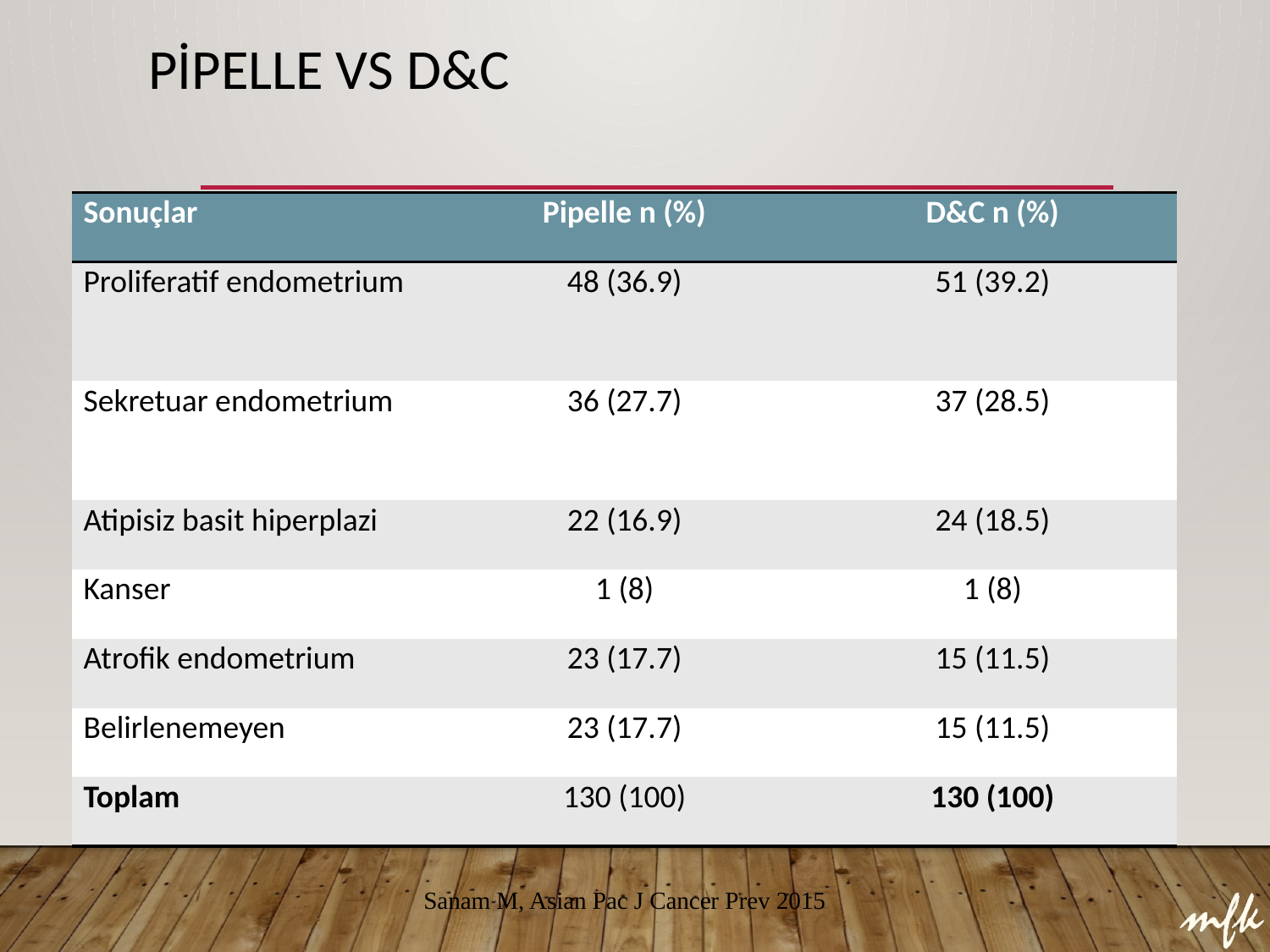

# Pipelle vs D&C
| Sonuçlar | Pipelle n (%) | D&C n (%) |
| --- | --- | --- |
| Proliferatif endometrium | 48 (36.9) | 51 (39.2) |
| Sekretuar endometrium | 36 (27.7) | 37 (28.5) |
| Atipisiz basit hiperplazi | 22 (16.9) | 24 (18.5) |
| Kanser | 1 (8) | 1 (8) |
| Atrofik endometrium | 23 (17.7) | 15 (11.5) |
| Belirlenemeyen | 23 (17.7) | 15 (11.5) |
| Toplam | 130 (100) | 130 (100) |
Sanam M, Asian Pac J Cancer Prev 2015